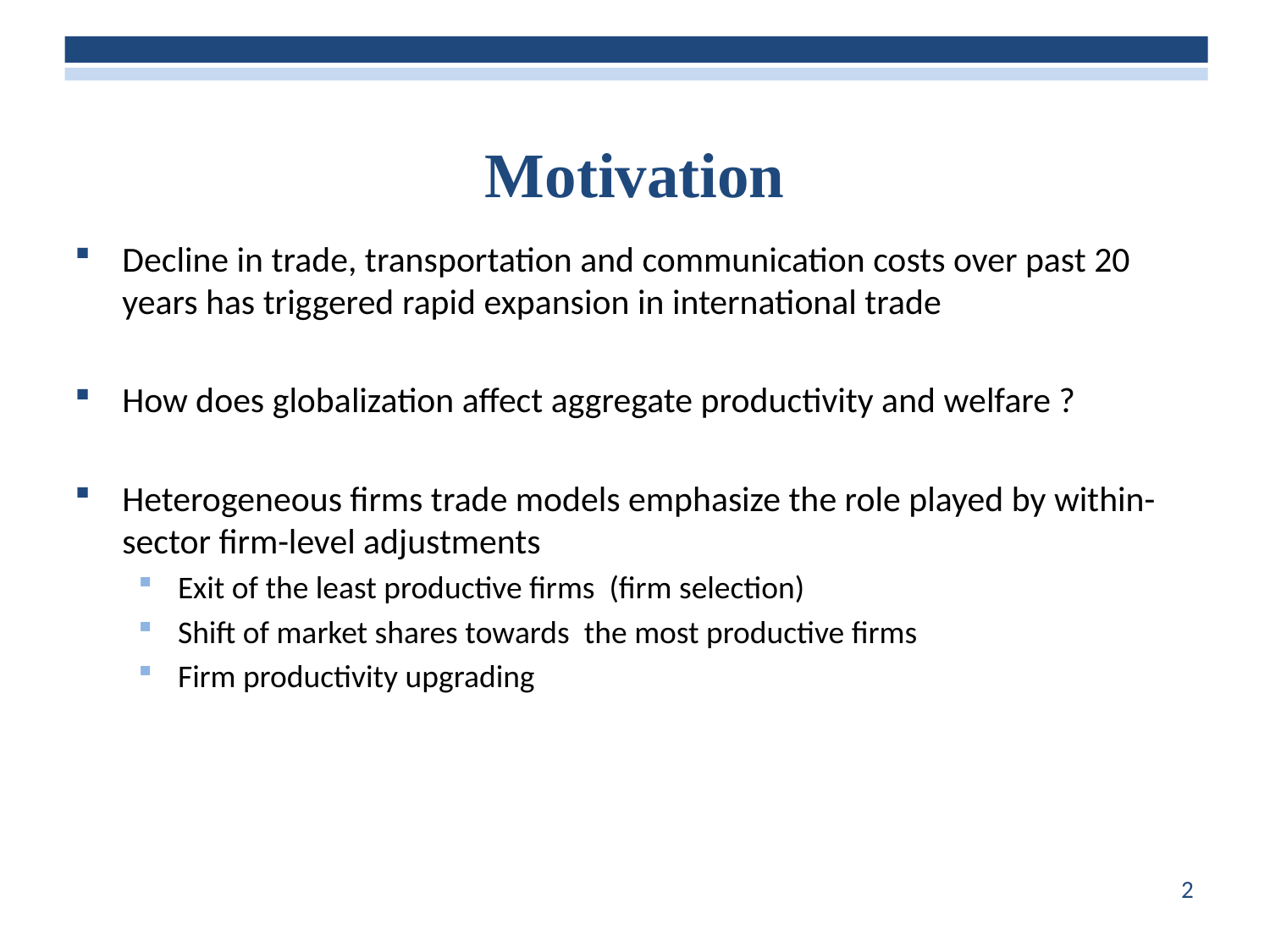

# Motivation
Decline in trade, transportation and communication costs over past 20 years has triggered rapid expansion in international trade

How does globalization affect aggregate productivity and welfare ?

Heterogeneous firms trade models emphasize the role played by within-sector firm-level adjustments
Exit of the least productive firms  (firm selection)
Shift of market shares towards  the most productive firms
Firm productivity upgrading

2